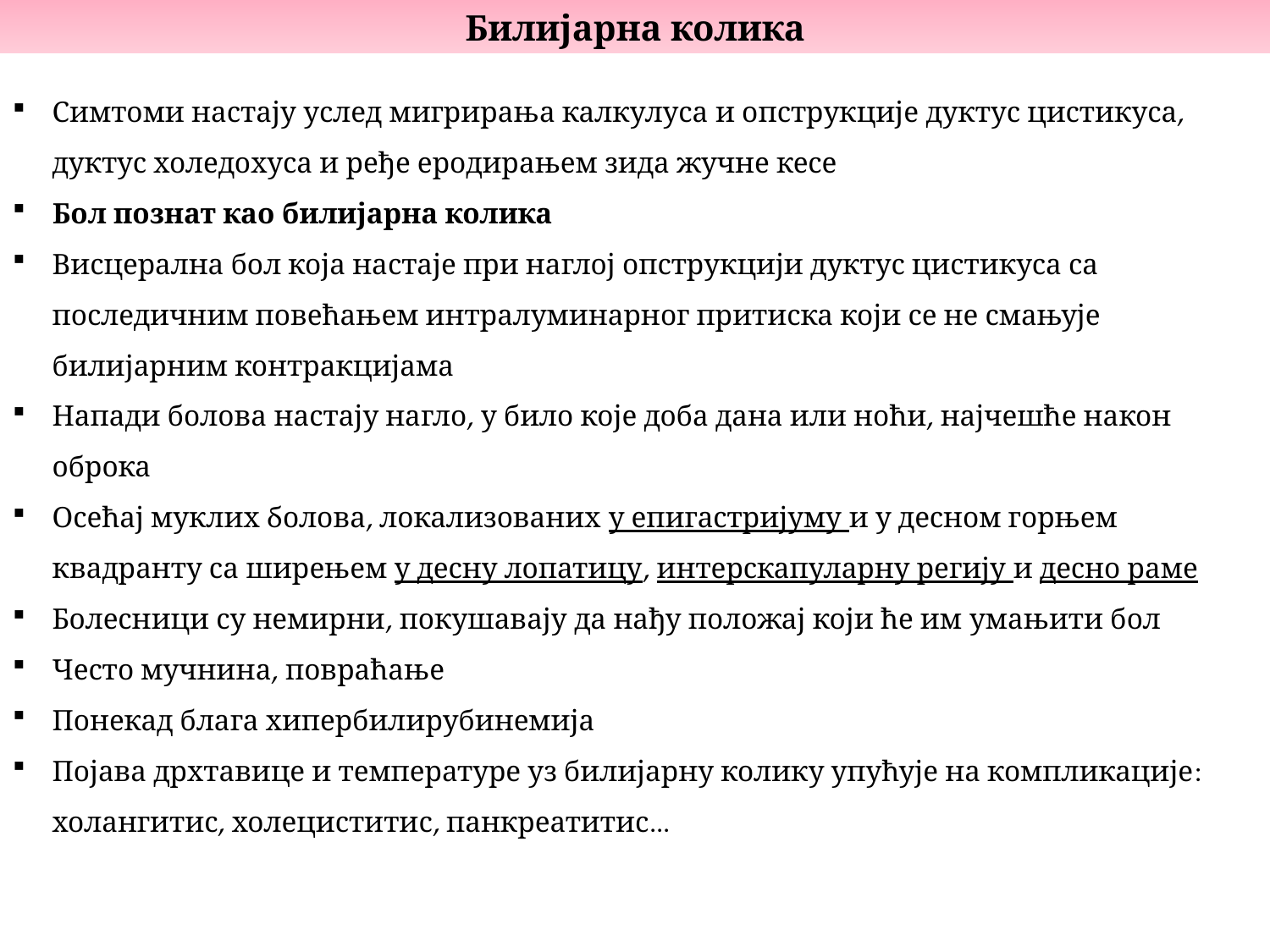

Билијарна колика
Симтоми настају услед мигрирања калкулуса и опструкције дуктус цистикуса, дуктус холедохуса и ређе еродирањем зида жучне кесе
Бол познат као билијарна колика
Висцерална бол која настаје при наглој опструкцији дуктус цистикуса са последичним повећањем интралуминарног притиска који се не смањује билијарним контракцијама
Напади болова настају нагло, у било које доба дана или ноћи, најчешће након оброка
Осећај муклих болова, локализованих у епигастријуму и у десном горњем квадранту са ширењем у десну лопатицу, интерскапуларну регију и десно раме
Болесници су немирни, покушавају да нађу положај који ће им умањити бол
Често мучнина, повраћање
Понекад блага хипербилирубинемија
Појава дрхтавице и температуре уз билијарну колику упућује на компликације: холангитис, холециститис, панкреатитис...